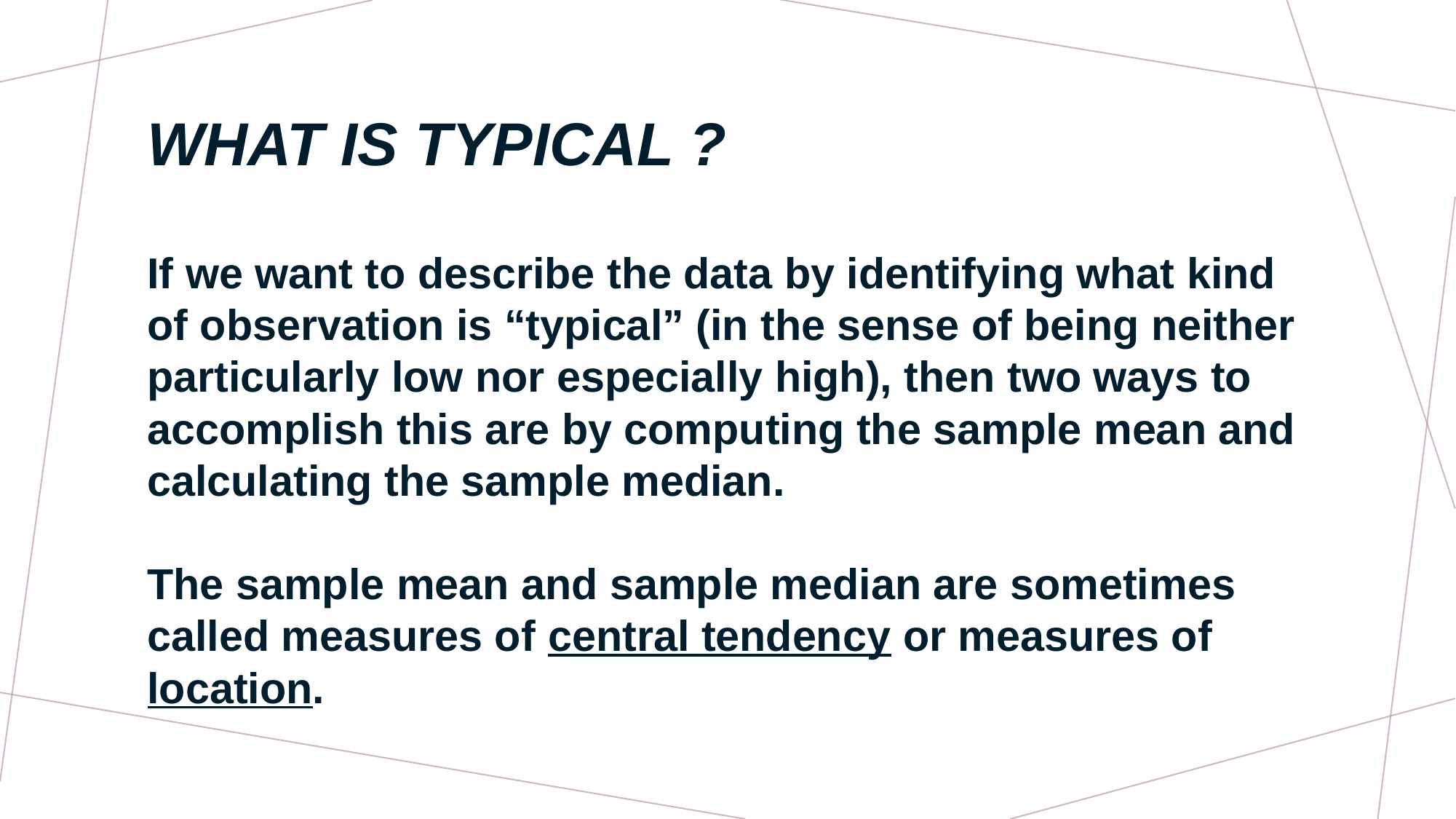

# WHAT IS TYPICAL ?
If we want to describe the data by identifying what kind of observation is “typical” (in the sense of being neither particularly low nor especially high), then two ways to accomplish this are by computing the sample mean and calculating the sample median.

The sample mean and sample median are sometimes called measures of central tendency or measures of location.